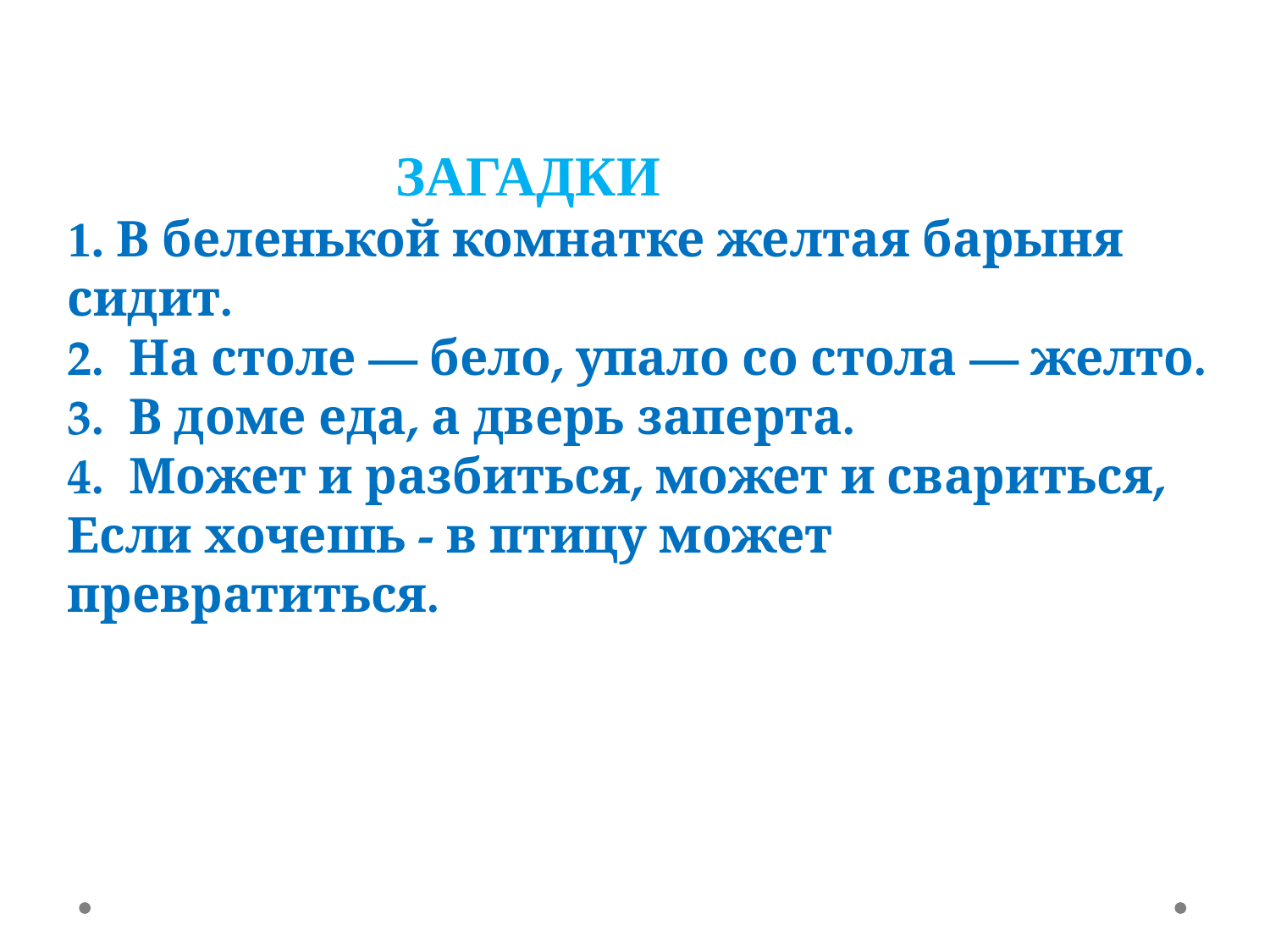

ЗАГАДКИ
1. В беленькой комнатке желтая барыня сидит.
2.  На столе — бело, упало со стола — желто.
3.  В доме еда, а дверь заперта.
4.  Может и разбиться, может и свариться,
Если хочешь - в птицу может превратиться.